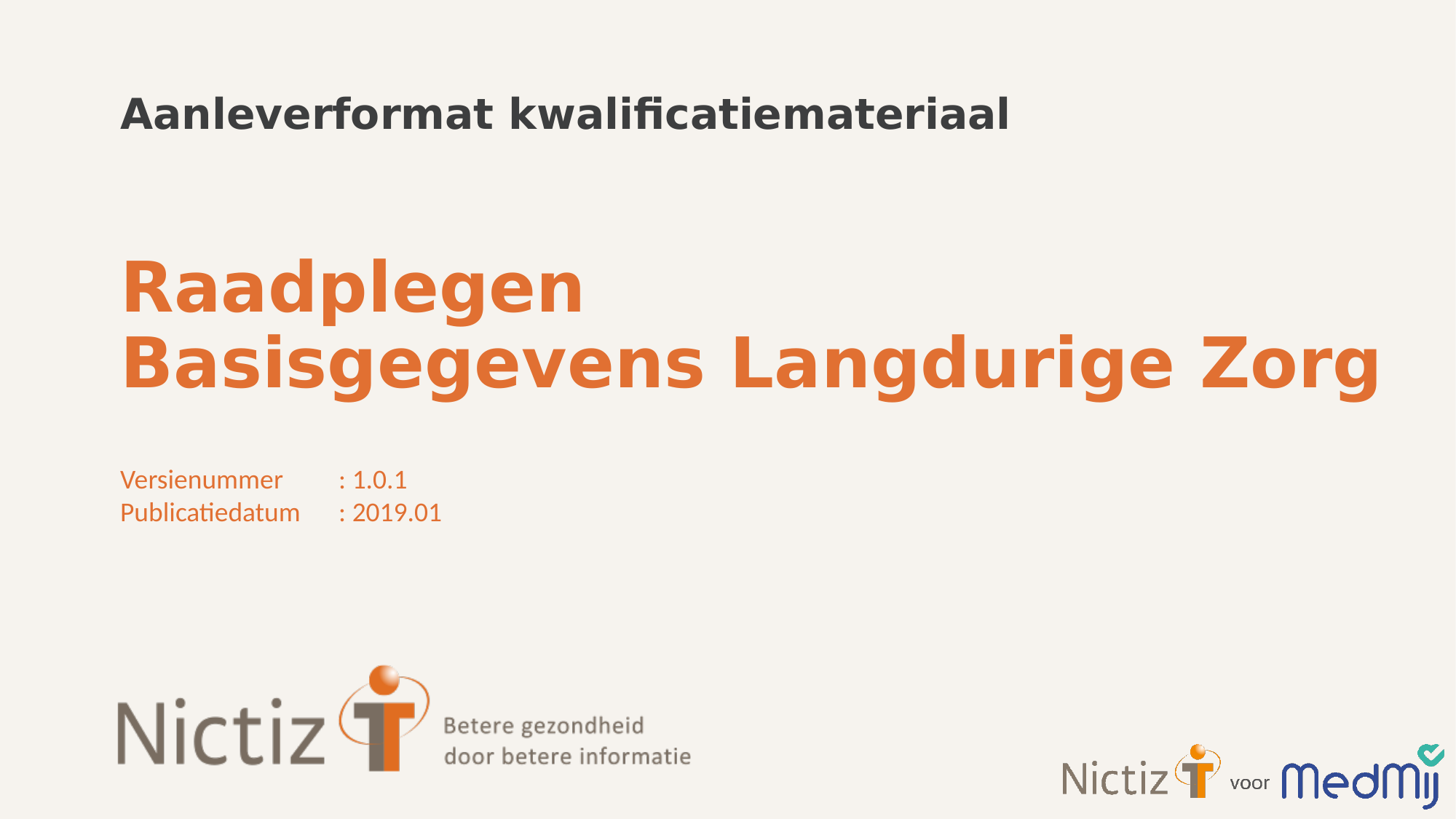

Aanleverformat kwalificatiemateriaal
# Raadplegen Basisgegevens Langdurige Zorg
Versienummer 	: 1.0.1
Publicatiedatum	: 2019.01